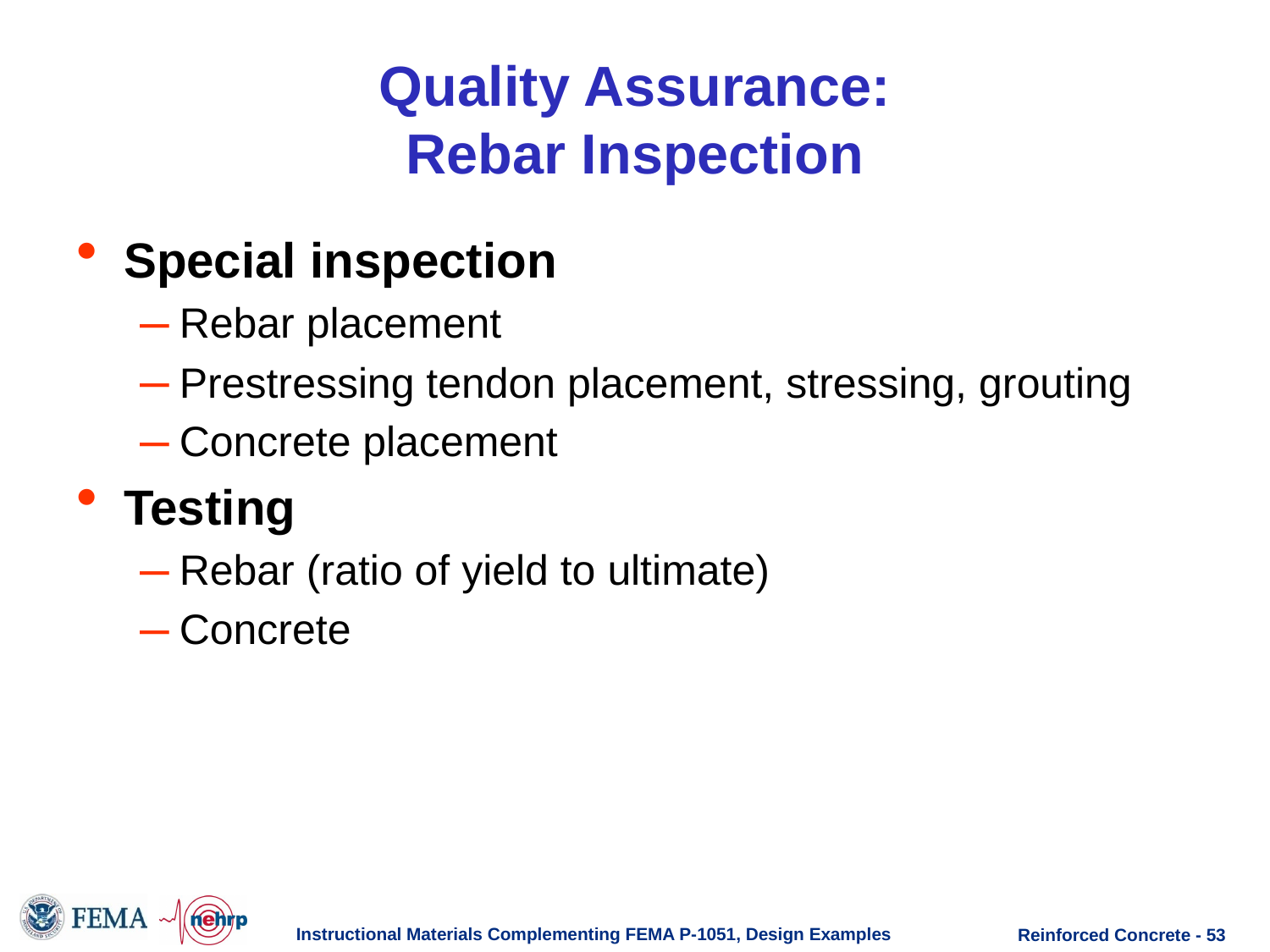

# Quality Assurance: Rebar Inspection
Special inspection
Rebar placement
Prestressing tendon placement, stressing, grouting
Concrete placement
Testing
Rebar (ratio of yield to ultimate)
Concrete

Instructional Materials Complementing FEMA P-1051, Design Examples